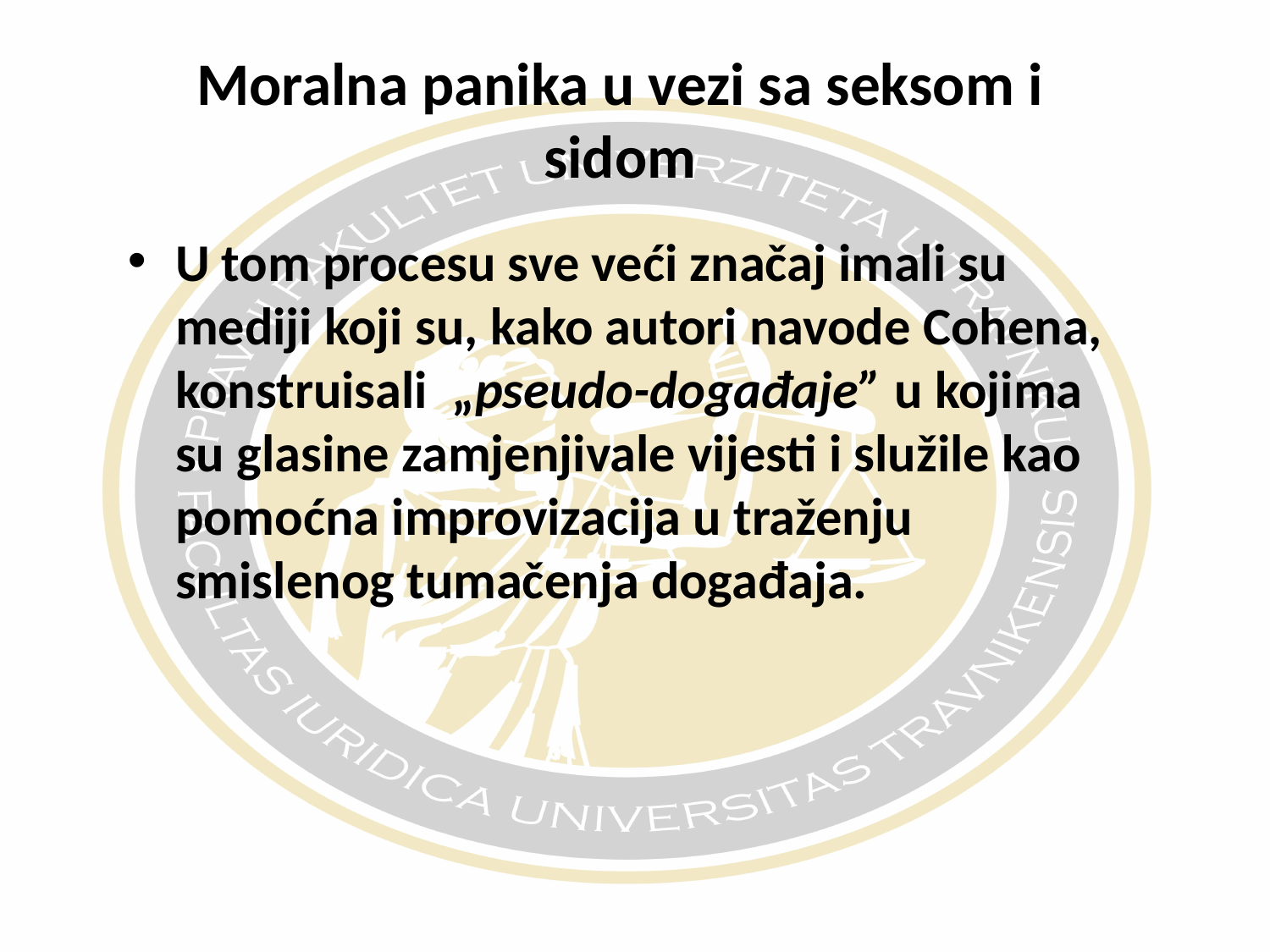

# Moralna panika u vezi sa seksom i sidom
U tom procesu sve veći značaj imali su mediji koji su, kako autori navode Cohena, konstruisali  „pseudo-događaje” u kojima su glasine zamjenjivale vijesti i služile kao pomoćna improvizacija u traženju smislenog tumačenja događaja.